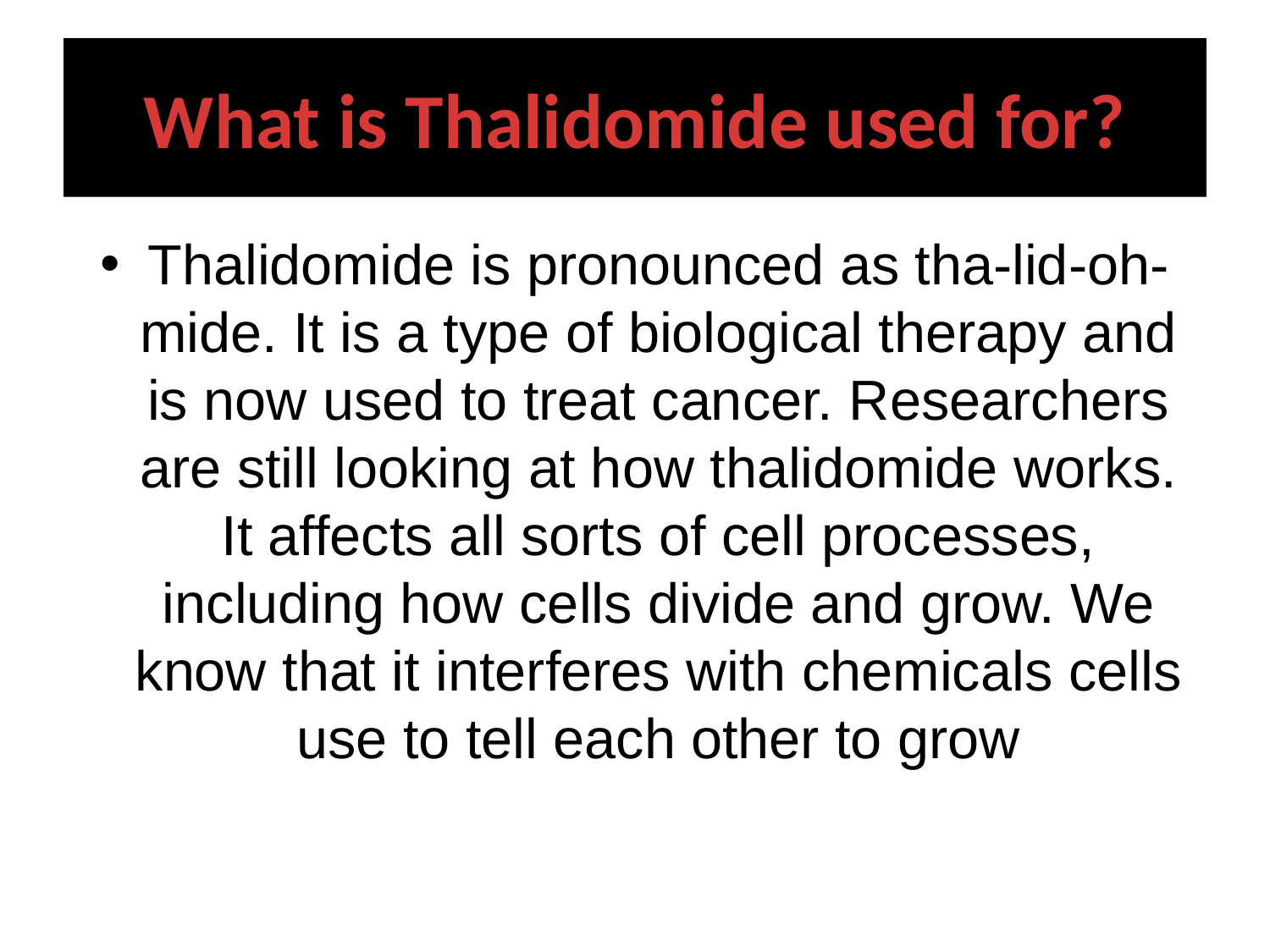

# What is Thalidomide used for?
Thalidomide is pronounced as tha-lid-oh-mide. It is a type of biological therapy and is now used to treat cancer. Researchers are still looking at how thalidomide works. It affects all sorts of cell processes, including how cells divide and grow. We know that it interferes with chemicals cells use to tell each other to grow